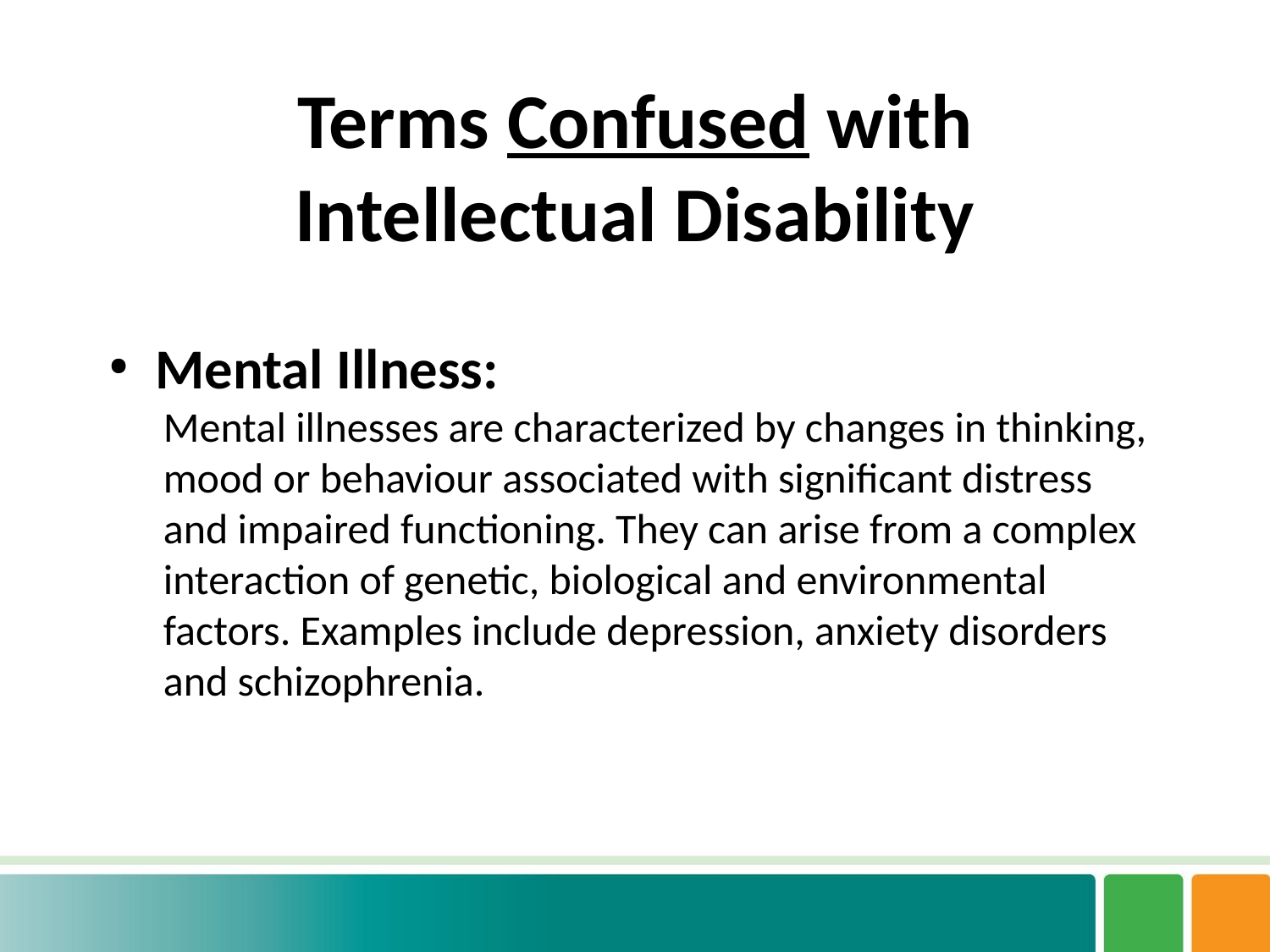

# Terms Confused with Intellectual Disability
Mental Illness:
Mental illnesses are characterized by changes in thinking, mood or behaviour associated with significant distress and impaired functioning. They can arise from a complex interaction of genetic, biological and environmental factors. Examples include depression, anxiety disorders and schizophrenia.